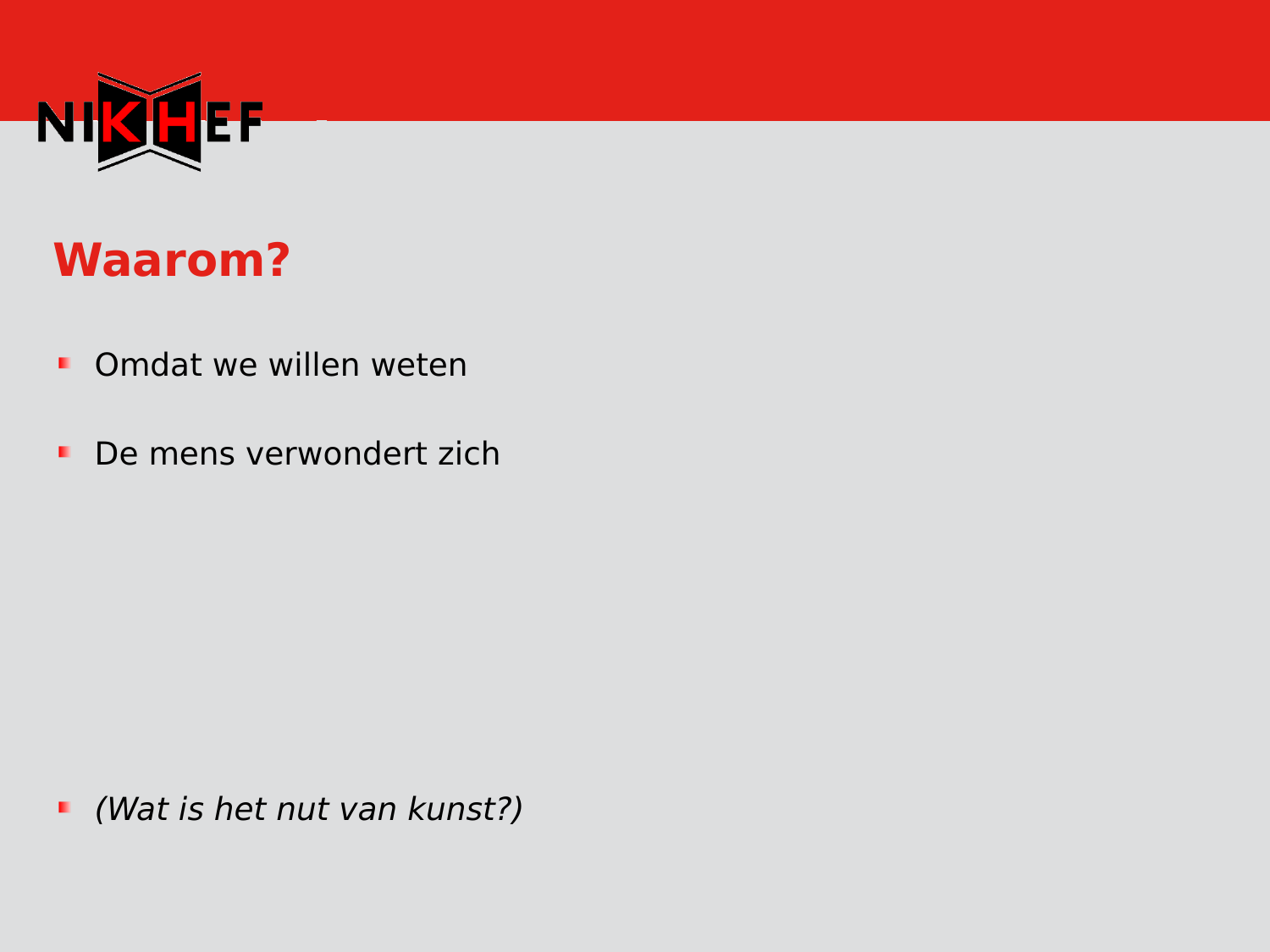

# Waarom?
Omdat we willen weten

De mens verwondert zich

(Wat is het nut van kunst?)